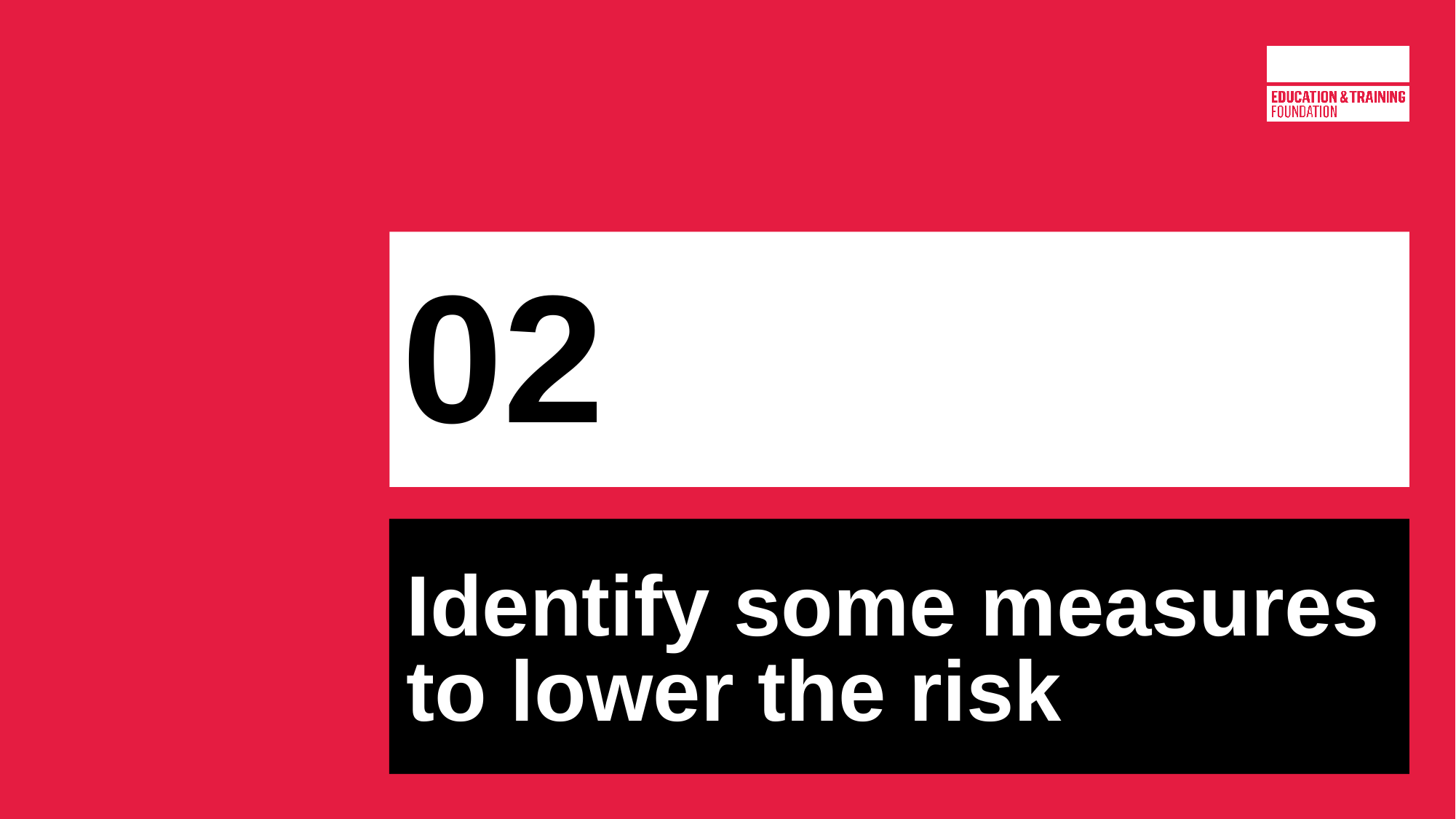

# 02
Identify some measures to lower the risk